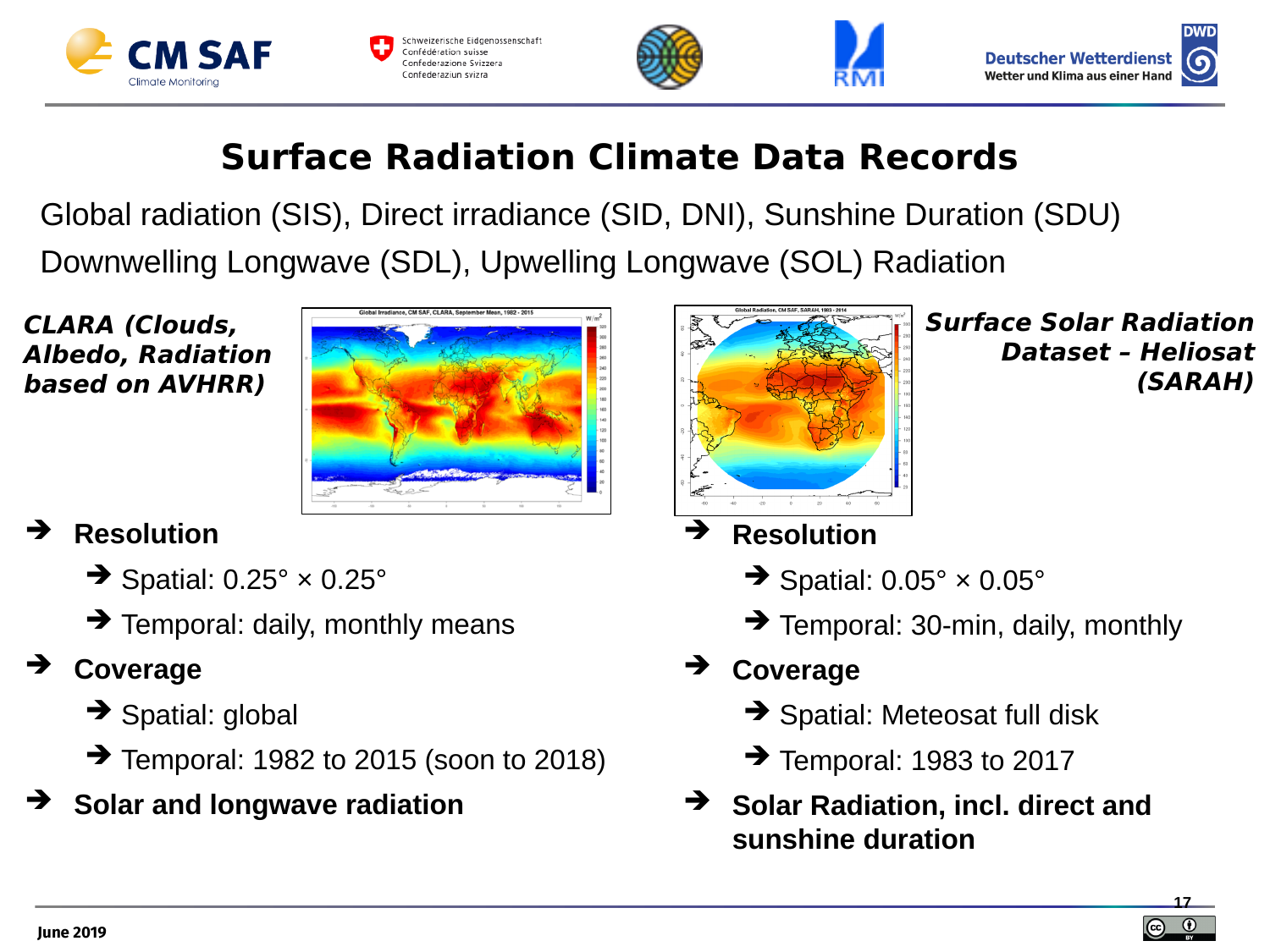

Surface Radiation Climate Data Records
Global radiation (SIS), Direct irradiance (SID, DNI), Sunshine Duration (SDU)
Downwelling Longwave (SDL), Upwelling Longwave (SOL) Radiation

Surface Solar Radiation Dataset – Heliosat
(SARAH)
CLARA (Clouds, Albedo, Radiation based on AVHRR)

Resolution
Spatial: 0.25° × 0.25°
Temporal: daily, monthly means
Coverage
Spatial: global
Temporal: 1982 to 2015 (soon to 2018)
Solar and longwave radiation
Resolution
Spatial: 0.05° × 0.05°
Temporal: 30-min, daily, monthly
Coverage
Spatial: Meteosat full disk
Temporal: 1983 to 2017
Solar Radiation, incl. direct and sunshine duration
17